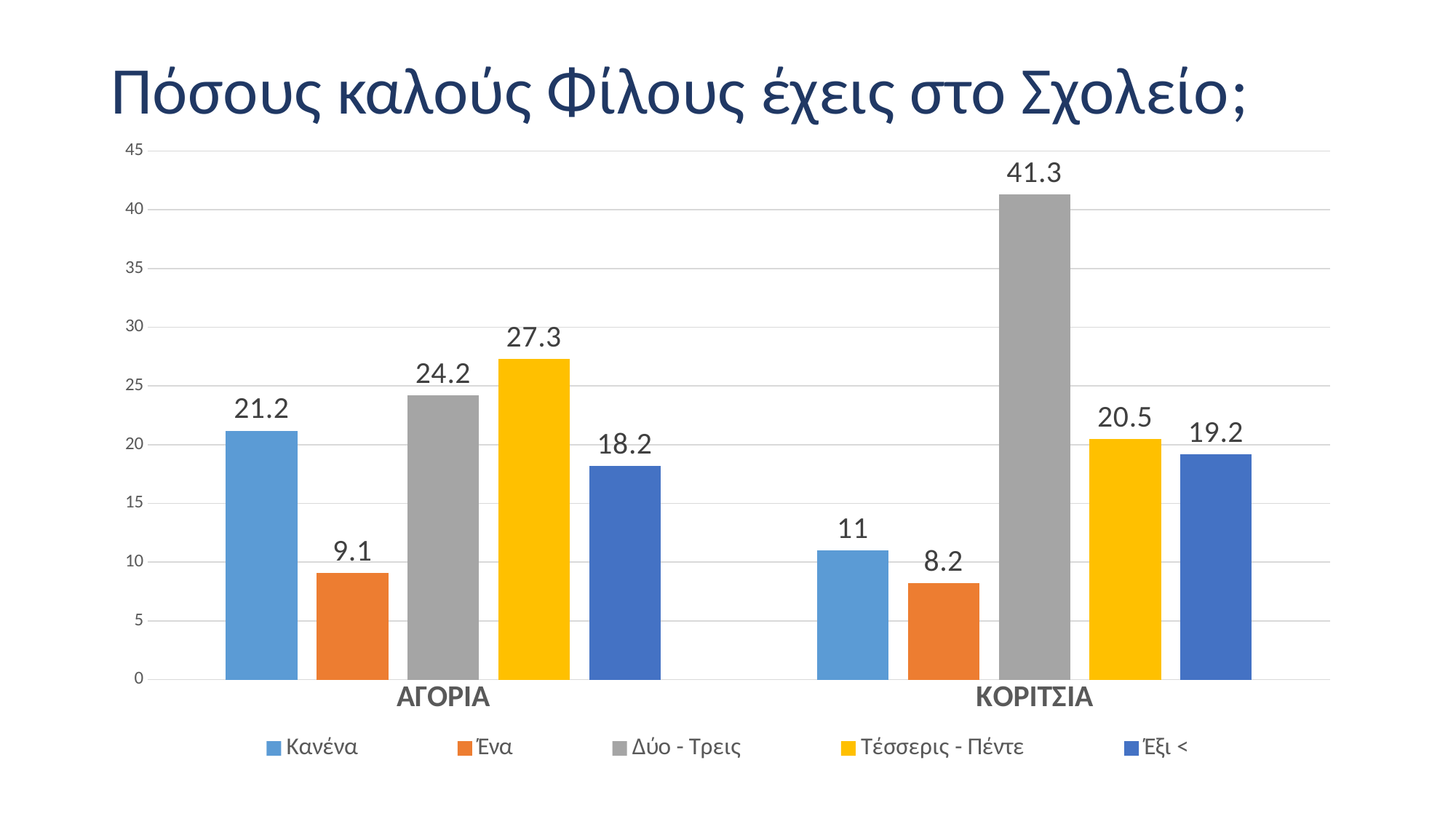

# Πόσους καλούς Φίλους έχεις στο Σχολείο;

### Chart

| Category | Κανένα | Ένα | Δύο - Τρεις | Τέσσερις - Πέντε | Έξι < |
|---|---|---|---|---|---|
| ΑΓΟΡΙΑ | 21.2 | 9.1 | 24.2 | 27.3 | 18.2 |
| ΚΟΡΙΤΣΙΑ | 11.0 | 8.2 | 41.3 | 20.5 | 19.2 |